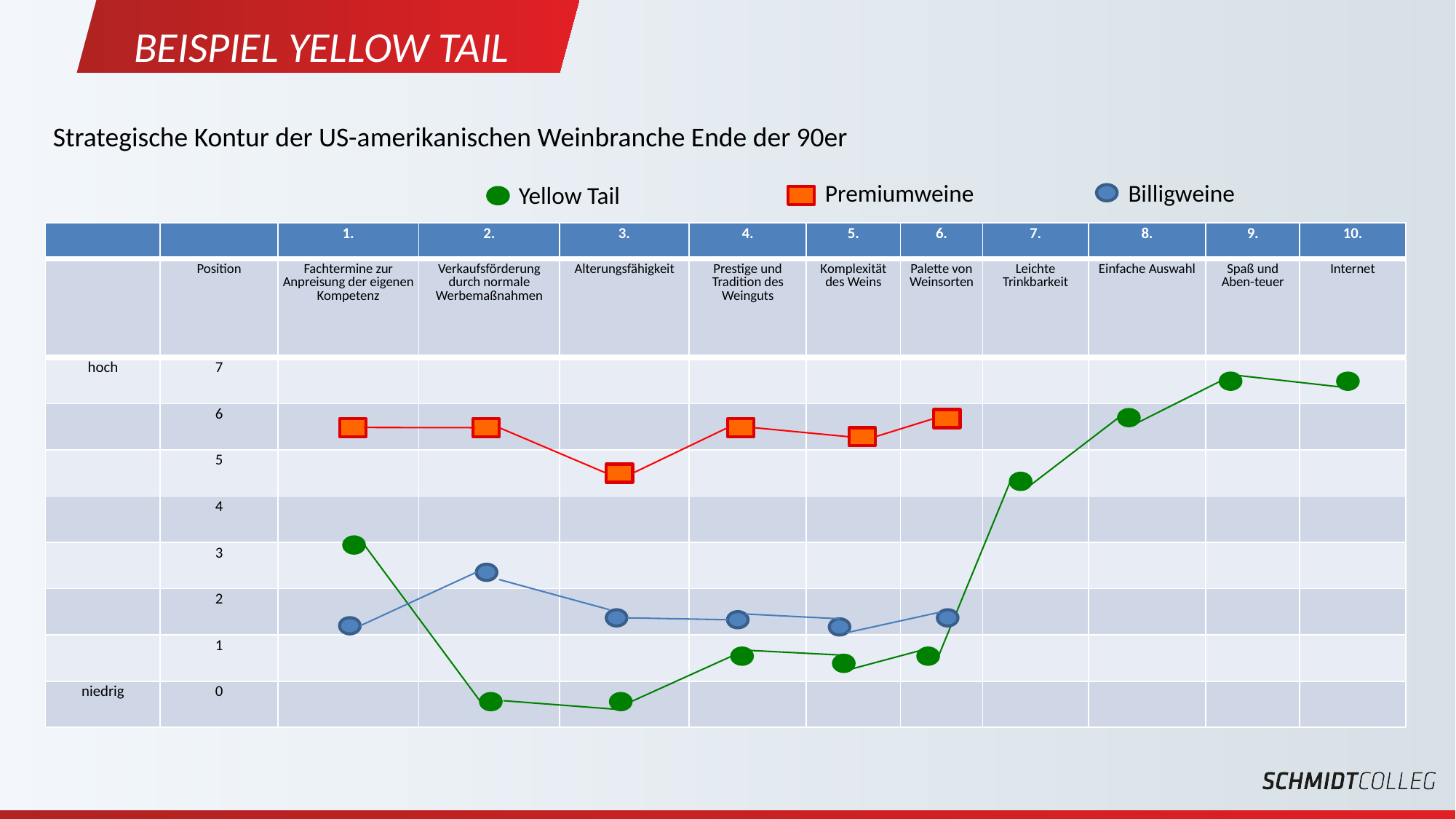

Beispiel Yellow Tail

Strategische Kontur der US-amerikanischen Weinbranche Ende der 90er
Premiumweine
Billigweine
Yellow Tail

|  |  | 1. | 2. | 3. | 4. | 5. | 6. | 7. | 8. | 9. | 10. |
| --- | --- | --- | --- | --- | --- | --- | --- | --- | --- | --- | --- |
|  | Position | Fachtermine zur Anpreisung der eigenen Kompetenz | Verkaufsförderung durch normale Werbemaßnahmen | Alterungsfähigkeit | Prestige und Tradition des Weinguts | Komplexität des Weins | Palette von Weinsorten | Leichte Trinkbarkeit | Einfache Auswahl | Spaß und Aben-teuer | Internet |
| hoch | 7 |  |  |  |  |  |  |  |  |  |  |
|  | 6 |  |  |  |  |  |  |  |  |  |  |
|  | 5 |  |  |  |  |  |  |  |  |  |  |
|  | 4 |  |  |  |  |  |  |  |  |  |  |
|  | 3 |  |  |  |  |  |  |  |  |  |  |
|  | 2 |  |  |  |  |  |  |  |  |  |  |
|  | 1 |  |  |  |  |  |  |  |  |  |  |
| niedrig | 0 |  |  |  |  |  |  |  |  |  |  |